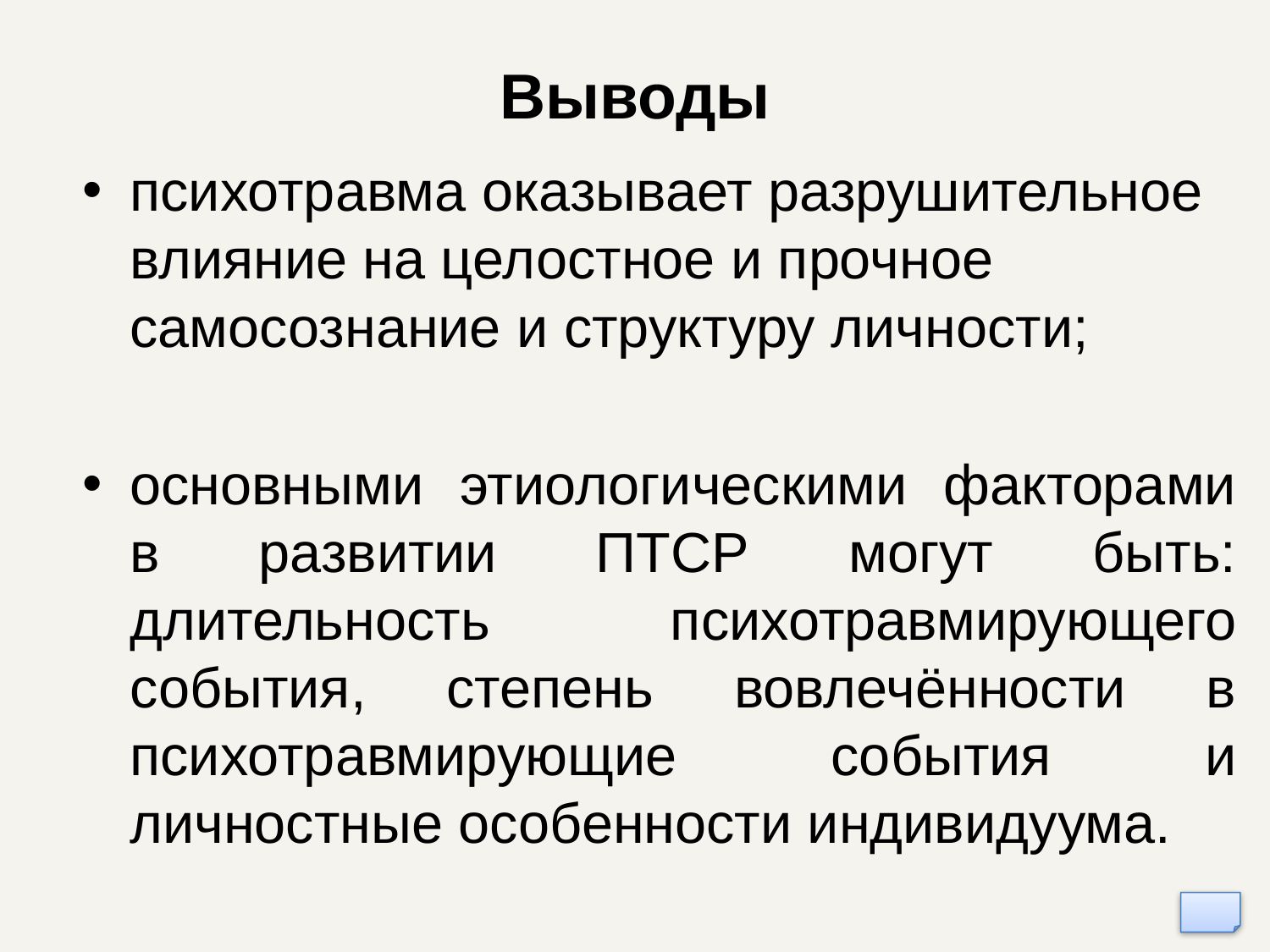

# Выводы
психотравма оказывает разрушительное влияние на целостное и прочное самосознание и структуру личности;

основными этиологическими факторами в развитии ПТСР могут быть: длительность психотравмирующего события, степень вовлечённости в психотравмирующие события и личностные особенности индивидуума.